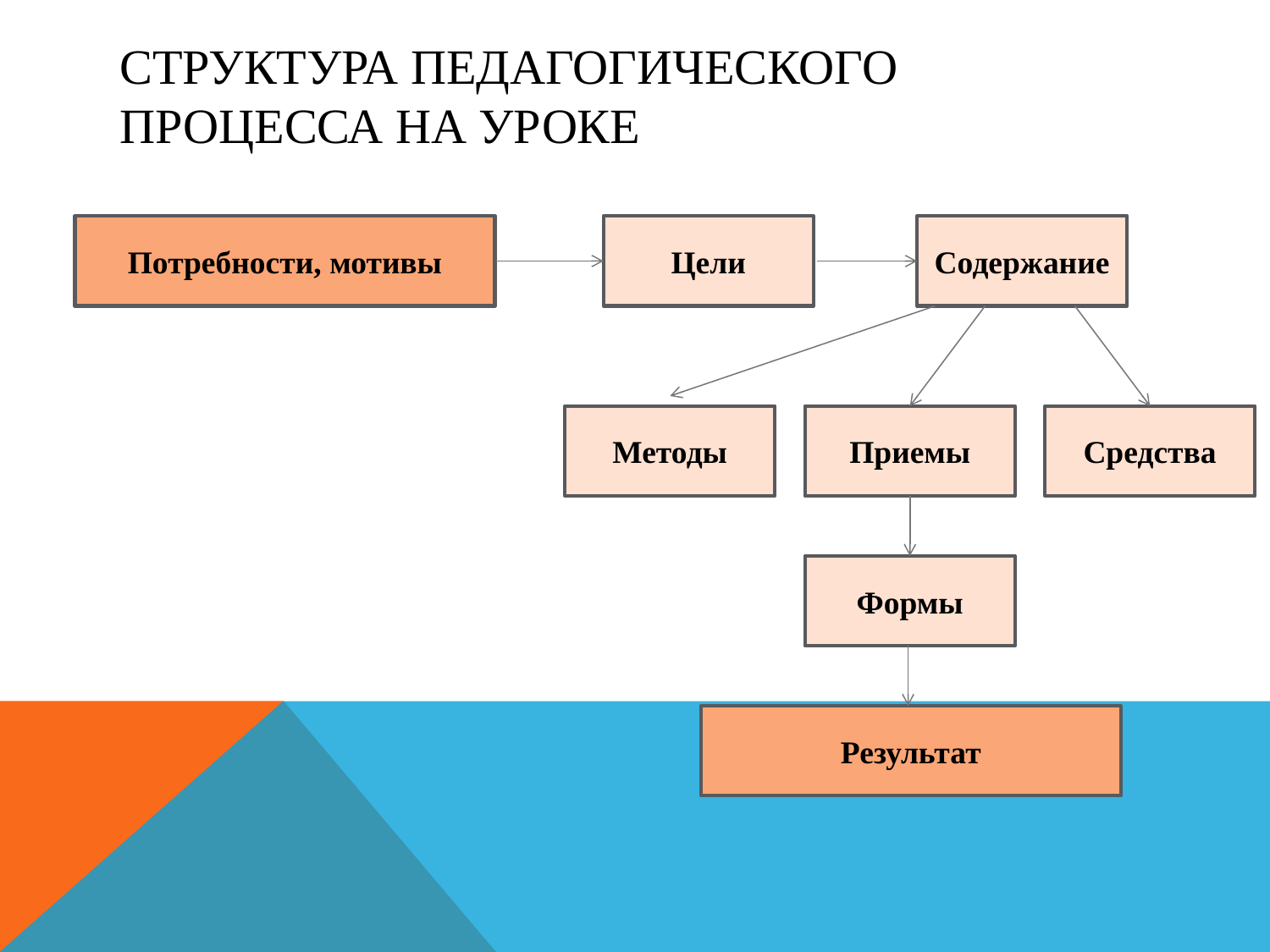

# Структура педагогического процесса на уроке
Потребности, мотивы
Цели
Содержание
Методы
Приемы
Средства
Формы
Результат